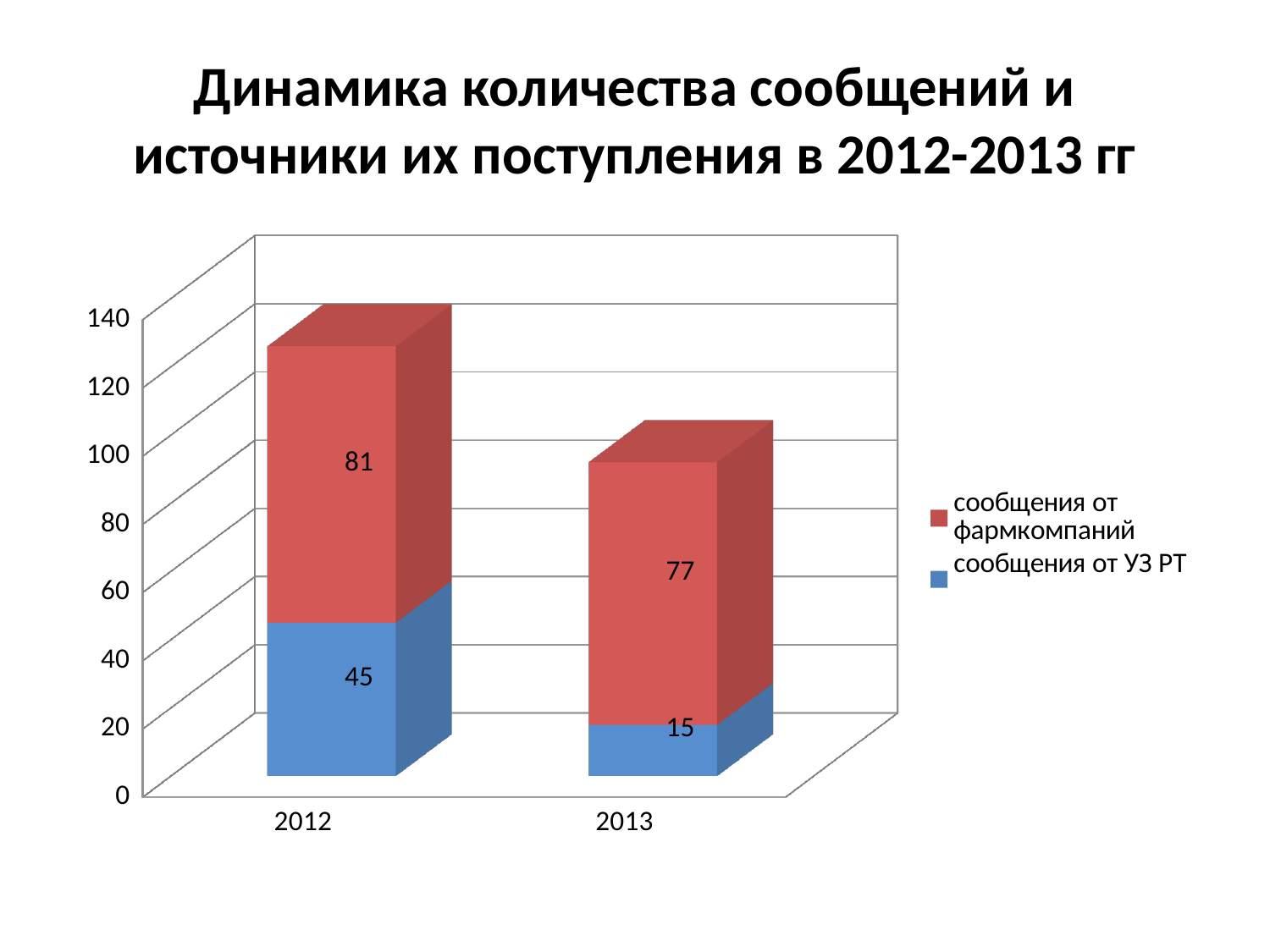

# Динамика количества сообщений и источники их поступления в 2012-2013 гг

[unsupported chart]